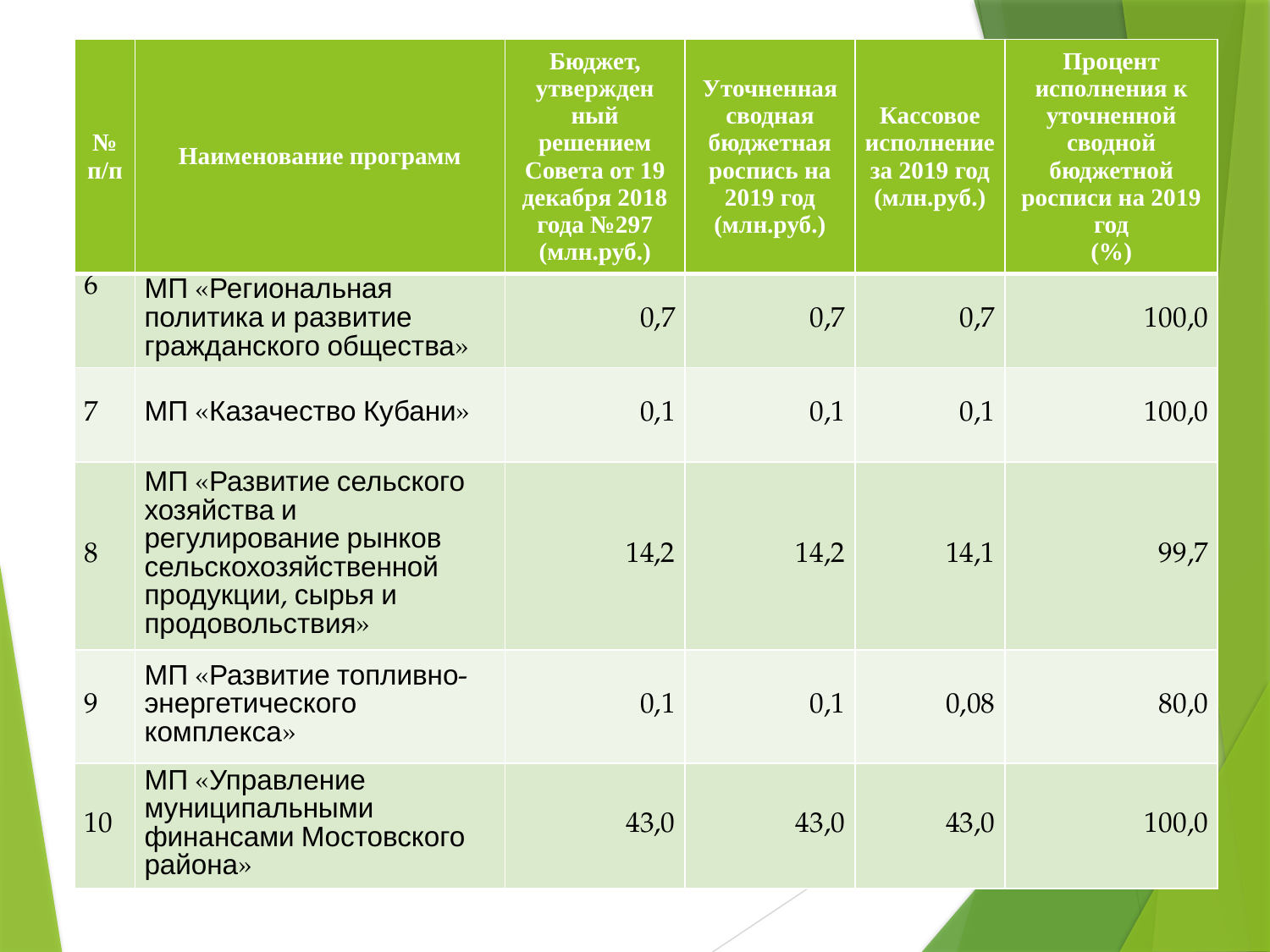

| № п/п | Наименование программ | Бюджет, утвержден ный решением Совета от 19 декабря 2018 года №297 (млн.руб.) | Уточненная сводная бюджетная роспись на 2019 год (млн.руб.) | Кассовое исполнение за 2019 год (млн.руб.) | Процент исполнения к уточненной сводной бюджетной росписи на 2019 год (%) |
| --- | --- | --- | --- | --- | --- |
| 6 | МП «Региональная политика и развитие гражданского общества» | 0,7 | 0,7 | 0,7 | 100,0 |
| 7 | МП «Казачество Кубани» | 0,1 | 0,1 | 0,1 | 100,0 |
| 8 | МП «Развитие сельского хозяйства и регулирование рынков сельскохозяйственной продукции, сырья и продовольствия» | 14,2 | 14,2 | 14,1 | 99,7 |
| 9 | МП «Развитие топливно-энергетического комплекса» | 0,1 | 0,1 | 0,08 | 80,0 |
| 10 | МП «Управление муниципальными финансами Мостовского района» | 43,0 | 43,0 | 43,0 | 100,0 |